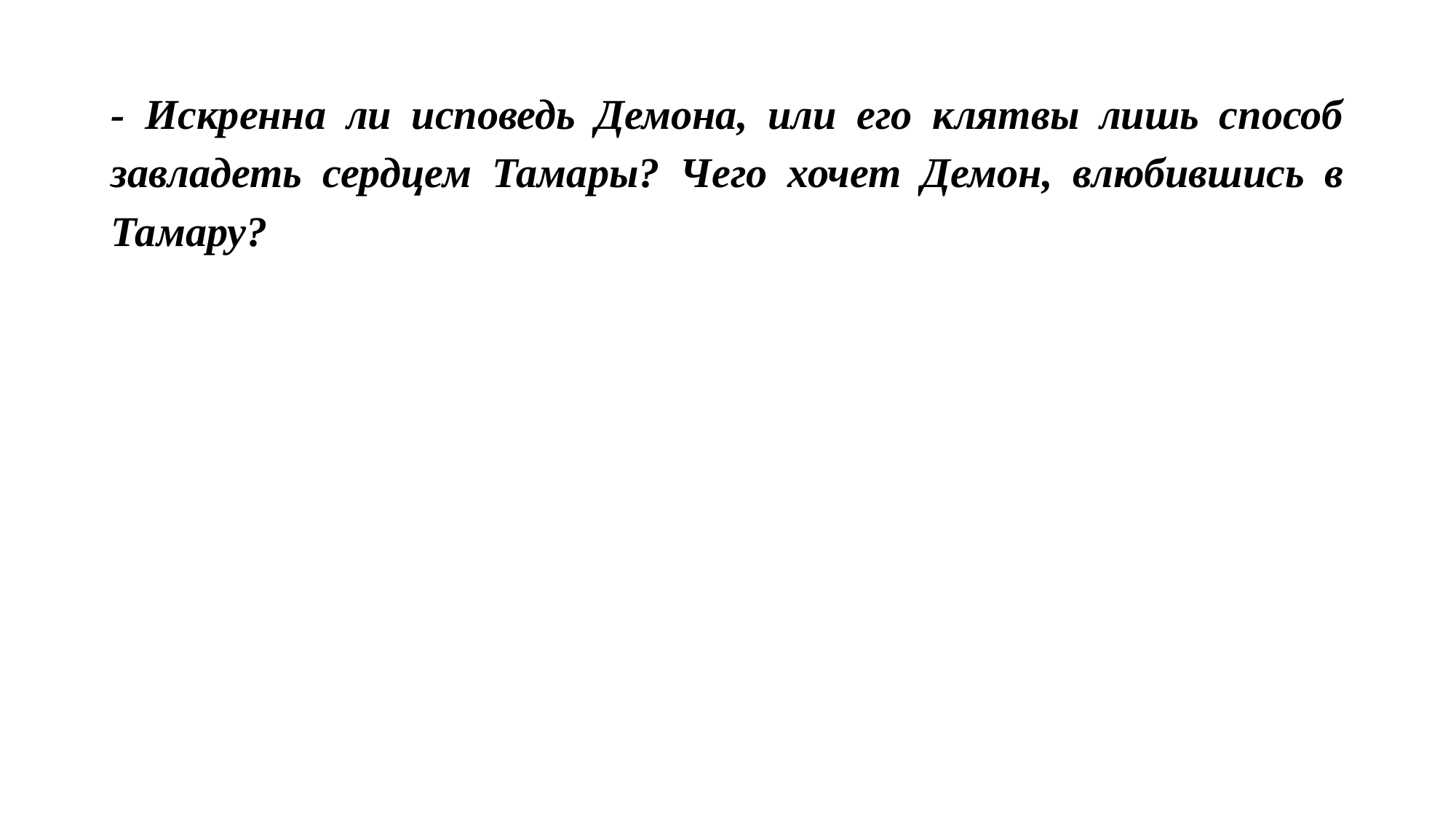

#
- Искренна ли исповедь Демона, или его клятвы лишь способ завладеть сердцем Тамары? Чего хочет Демон, влюбившись в Тамару?